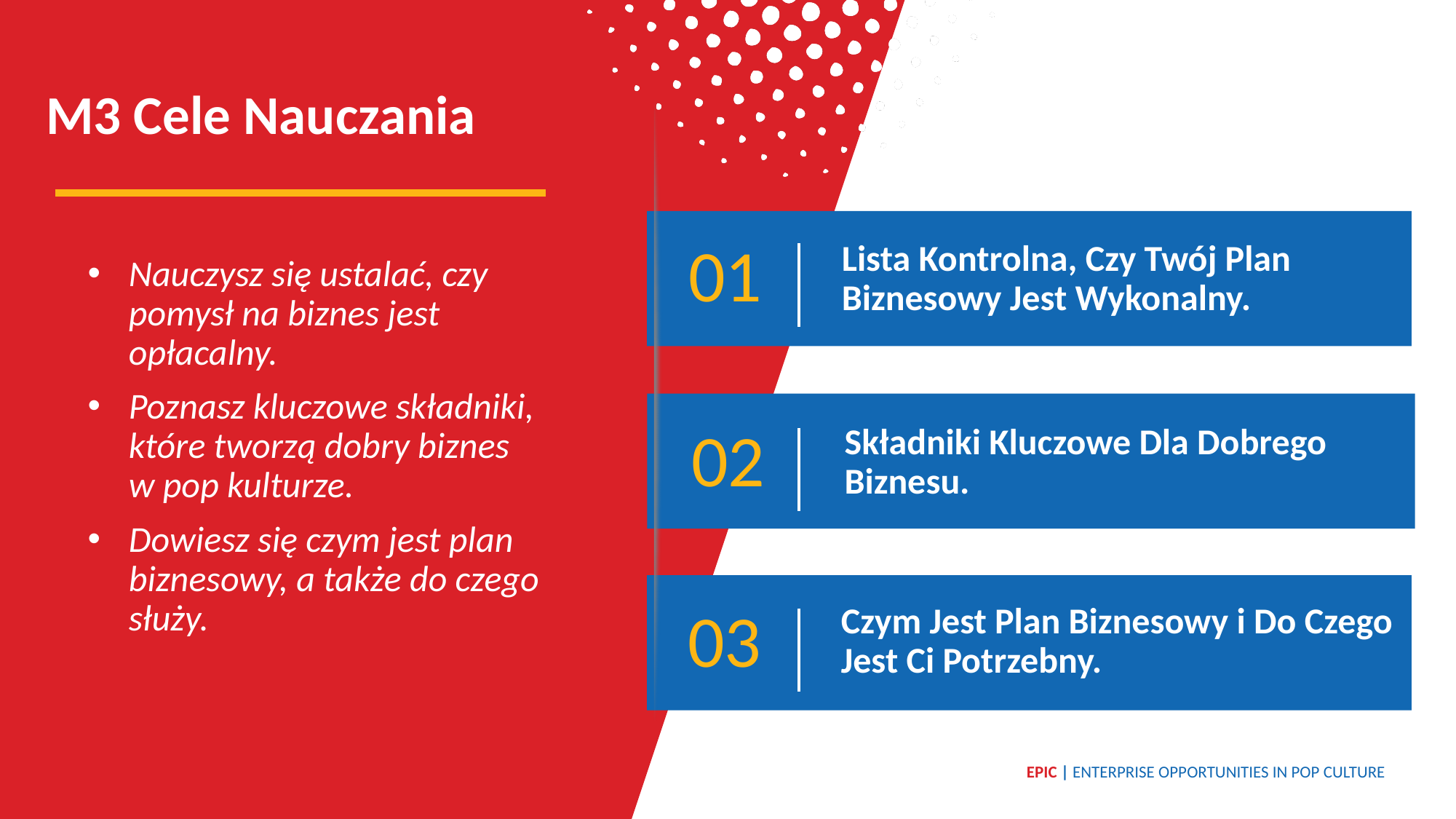

M3 Cele Nauczania
01
Lista Kontrolna, Czy Twój Plan Biznesowy Jest Wykonalny.
Nauczysz się ustalać, czy pomysł na biznes jest opłacalny.
Poznasz kluczowe składniki, które tworzą dobry biznes
w pop kulturze.
Dowiesz się czym jest plan biznesowy, a także do czego służy.

Składniki Kluczowe Dla Dobrego Biznesu.
02
Czym Jest Plan Biznesowy i Do Czego Jest Ci Potrzebny.
03